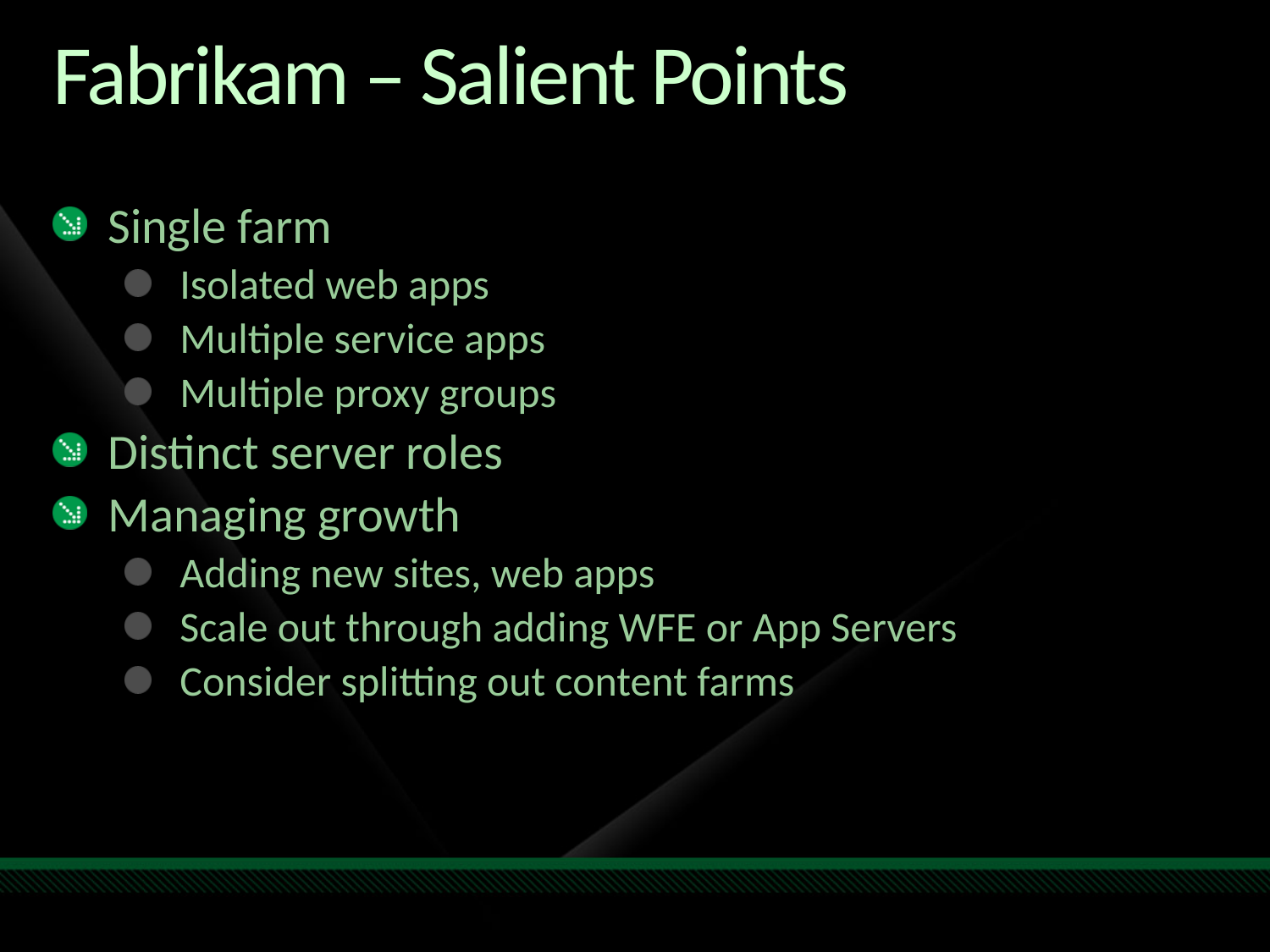

# Fabrikam – Salient Points
Single farm
Isolated web apps
Multiple service apps
Multiple proxy groups
Distinct server roles
Managing growth
Adding new sites, web apps
Scale out through adding WFE or App Servers
Consider splitting out content farms